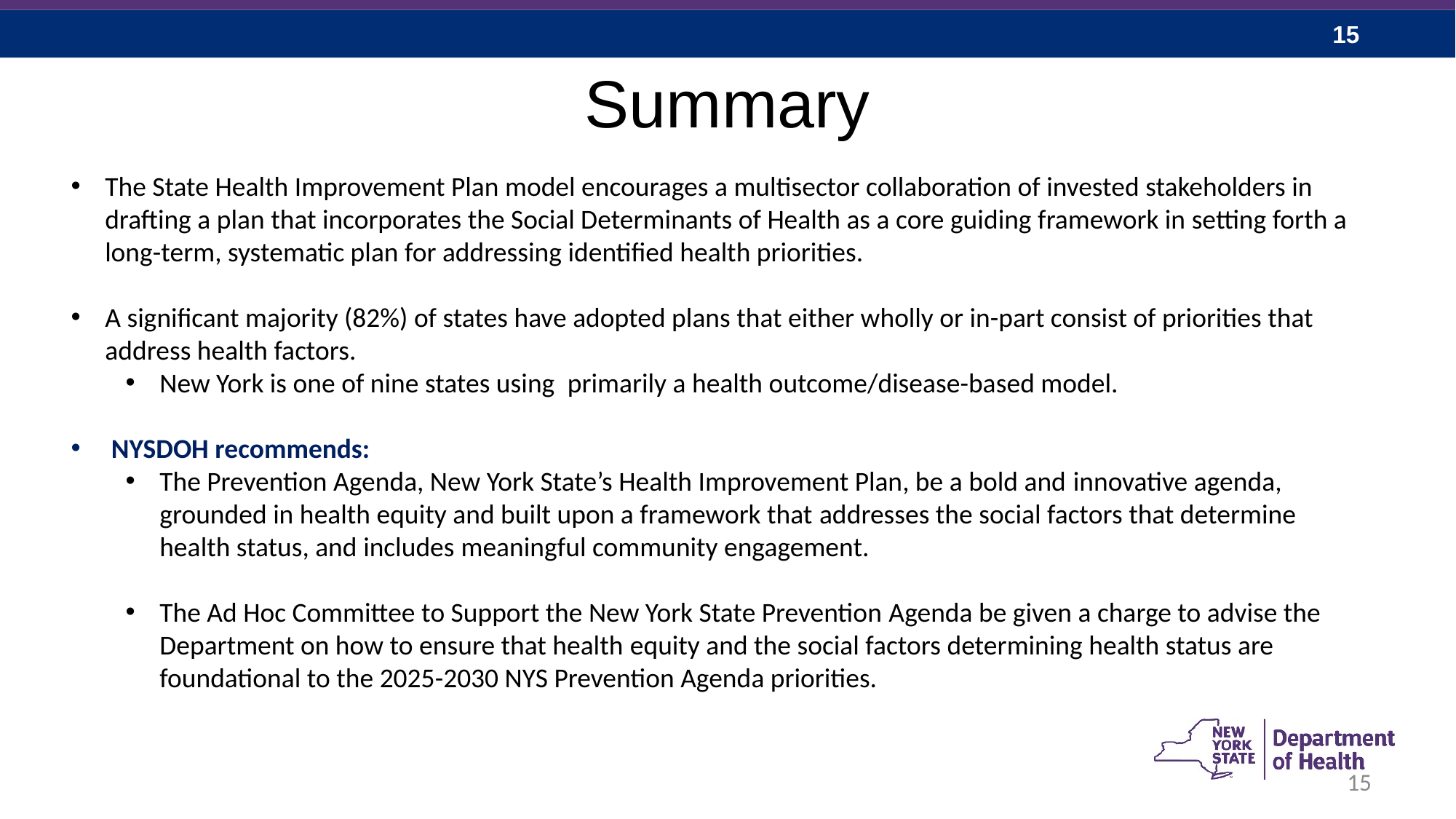

# Summary
The State Health Improvement Plan model encourages a multisector collaboration of invested stakeholders in drafting a plan that incorporates the Social Determinants of Health as a core guiding framework in setting forth a long-term, systematic plan for addressing identified health priorities.

A significant majority (82%) of states have adopted plans that either wholly or in-part consist of priorities that address health factors.
New York is one of nine states using  primarily a health outcome/disease-based model.

 NYSDOH recommends:
The Prevention Agenda, New York State’s Health Improvement Plan, be a bold and innovative agenda, grounded in health equity and built upon a framework that addresses the social factors that determine health status, and includes meaningful community engagement.

The Ad Hoc Committee to Support the New York State Prevention Agenda be given a charge to advise the Department on how to ensure that health equity and the social factors determining health status are foundational to the 2025-2030 NYS Prevention Agenda priorities.

15